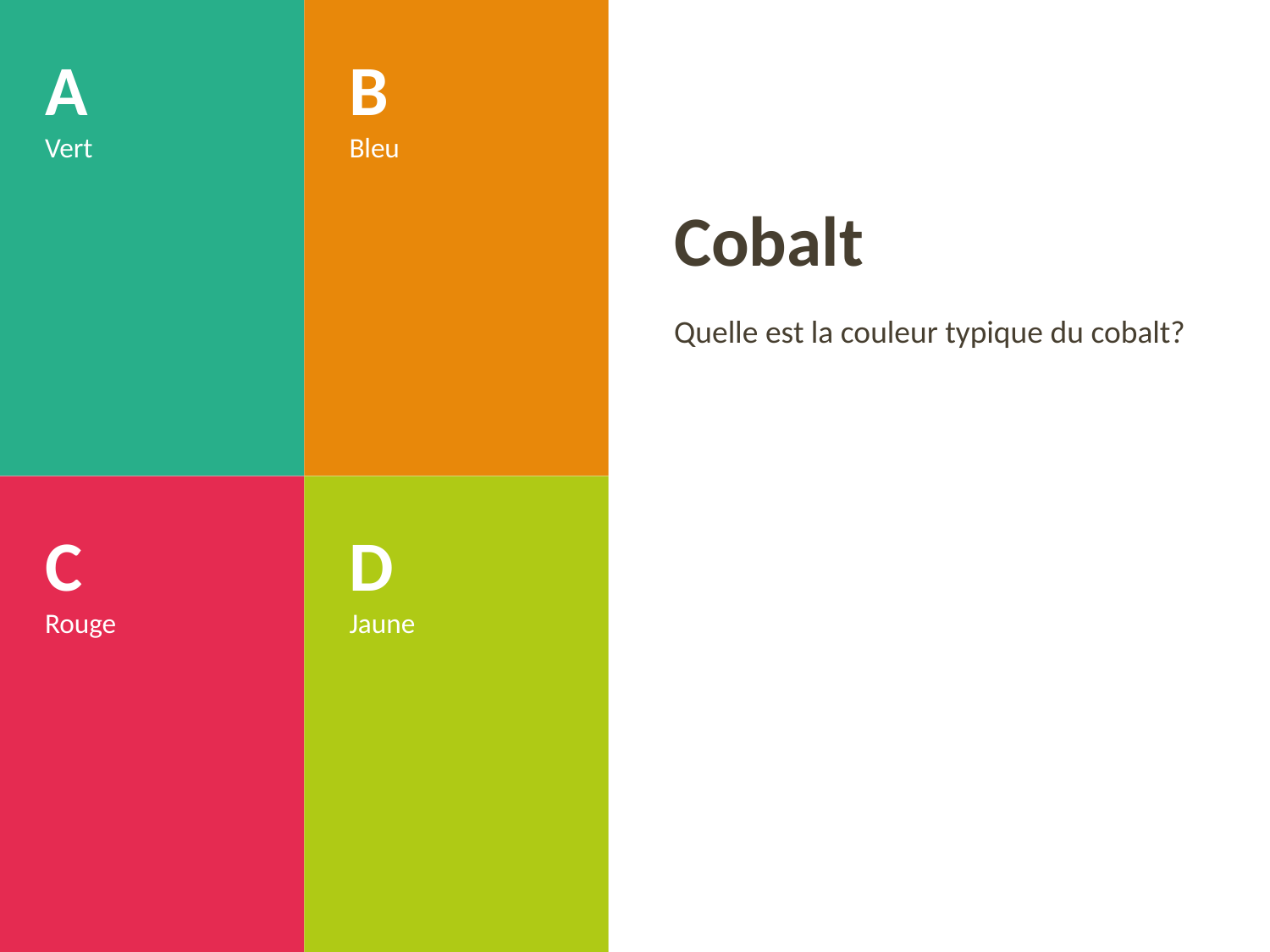

A
Vert
B
Bleu
# Cobalt
Quelle est la couleur typique du cobalt?

C
Rouge
D
Jaune